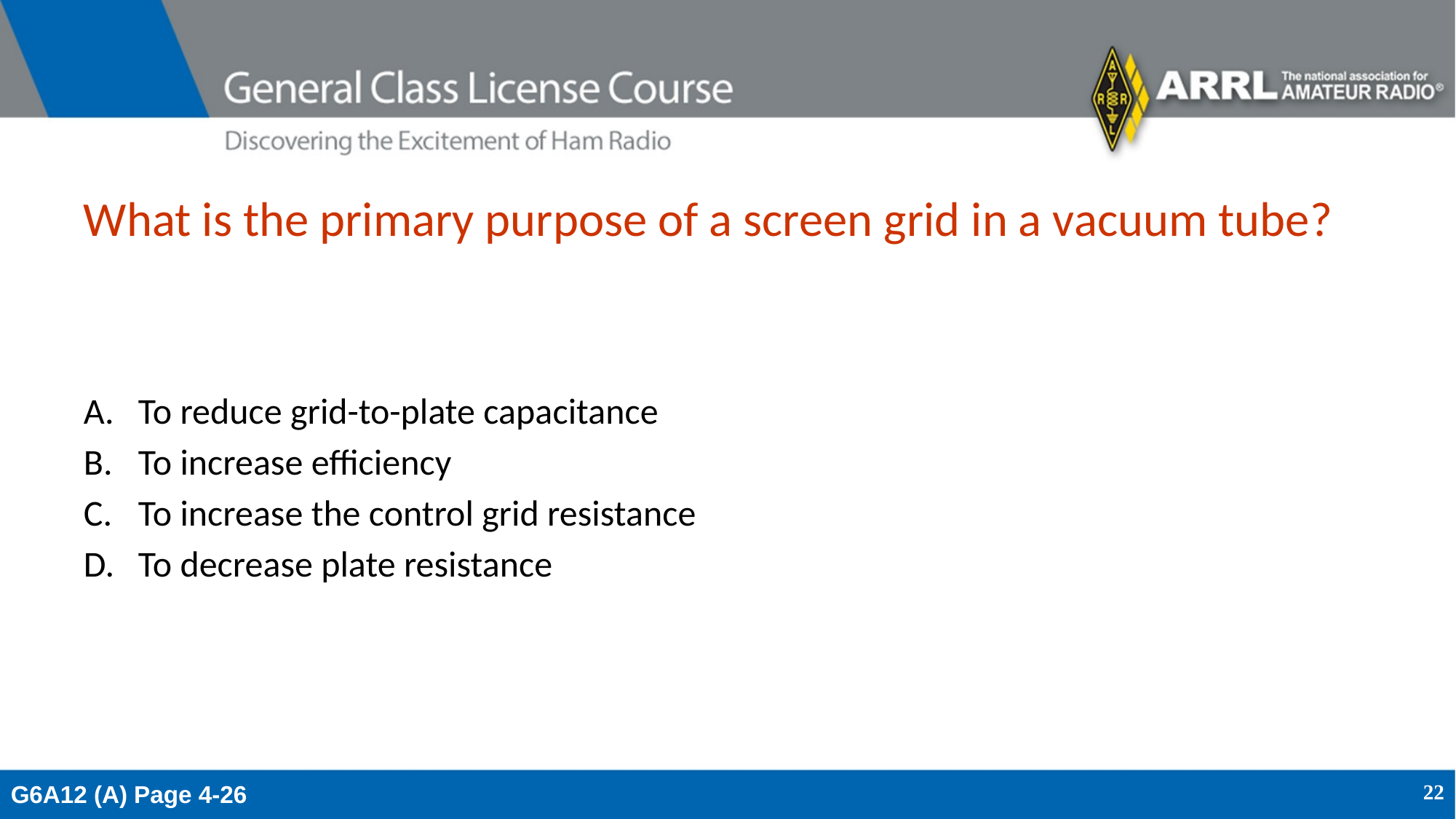

# What is the primary purpose of a screen grid in a vacuum tube?
To reduce grid-to-plate capacitance
To increase efficiency
To increase the control grid resistance
To decrease plate resistance
G6A12 (A) Page 4-26
22